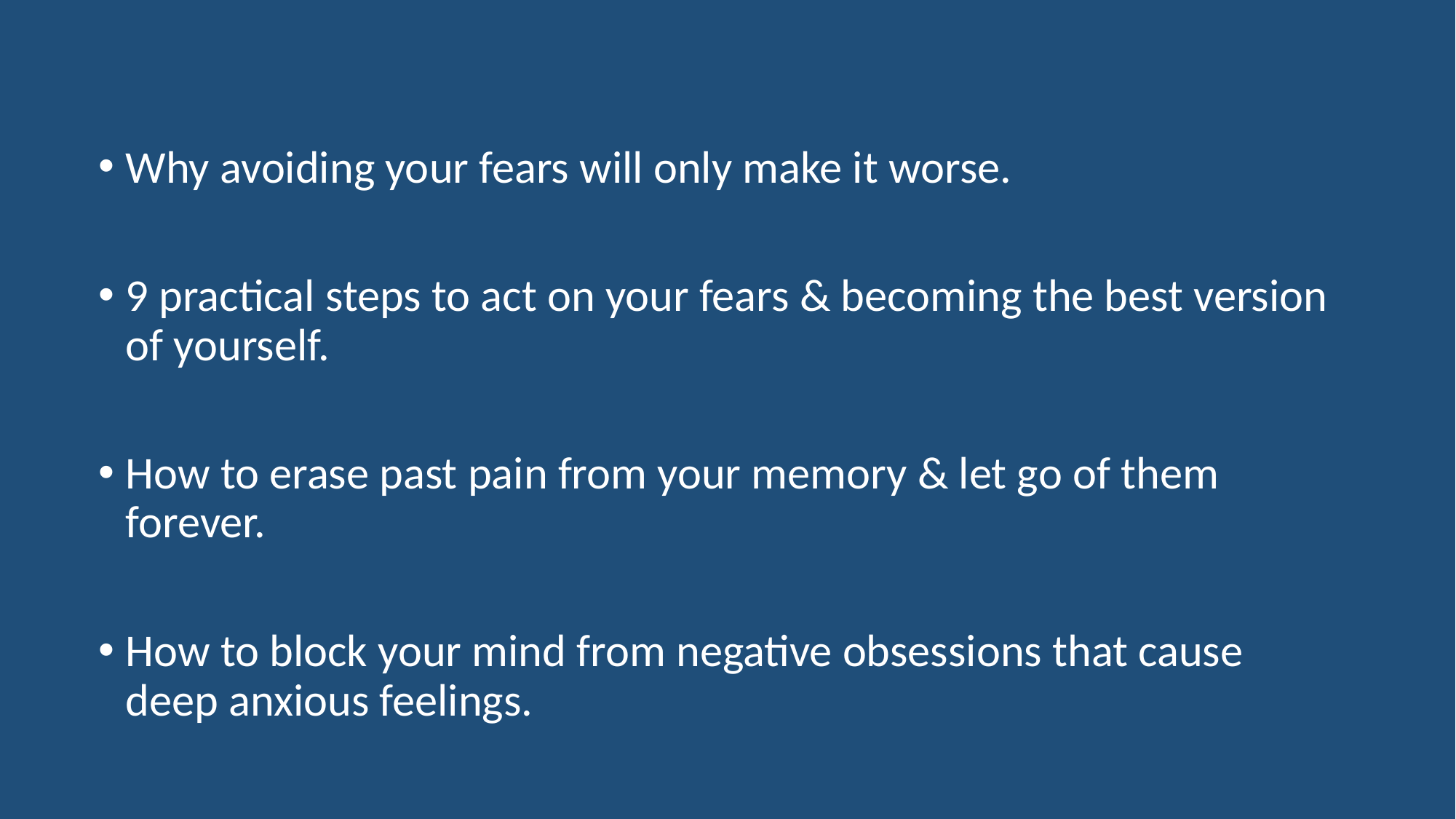

Why avoiding your fears will only make it worse.

9 practical steps to act on your fears & becoming the best version of yourself.

How to erase past pain from your memory & let go of them forever.

How to block your mind from negative obsessions that cause deep anxious feelings.